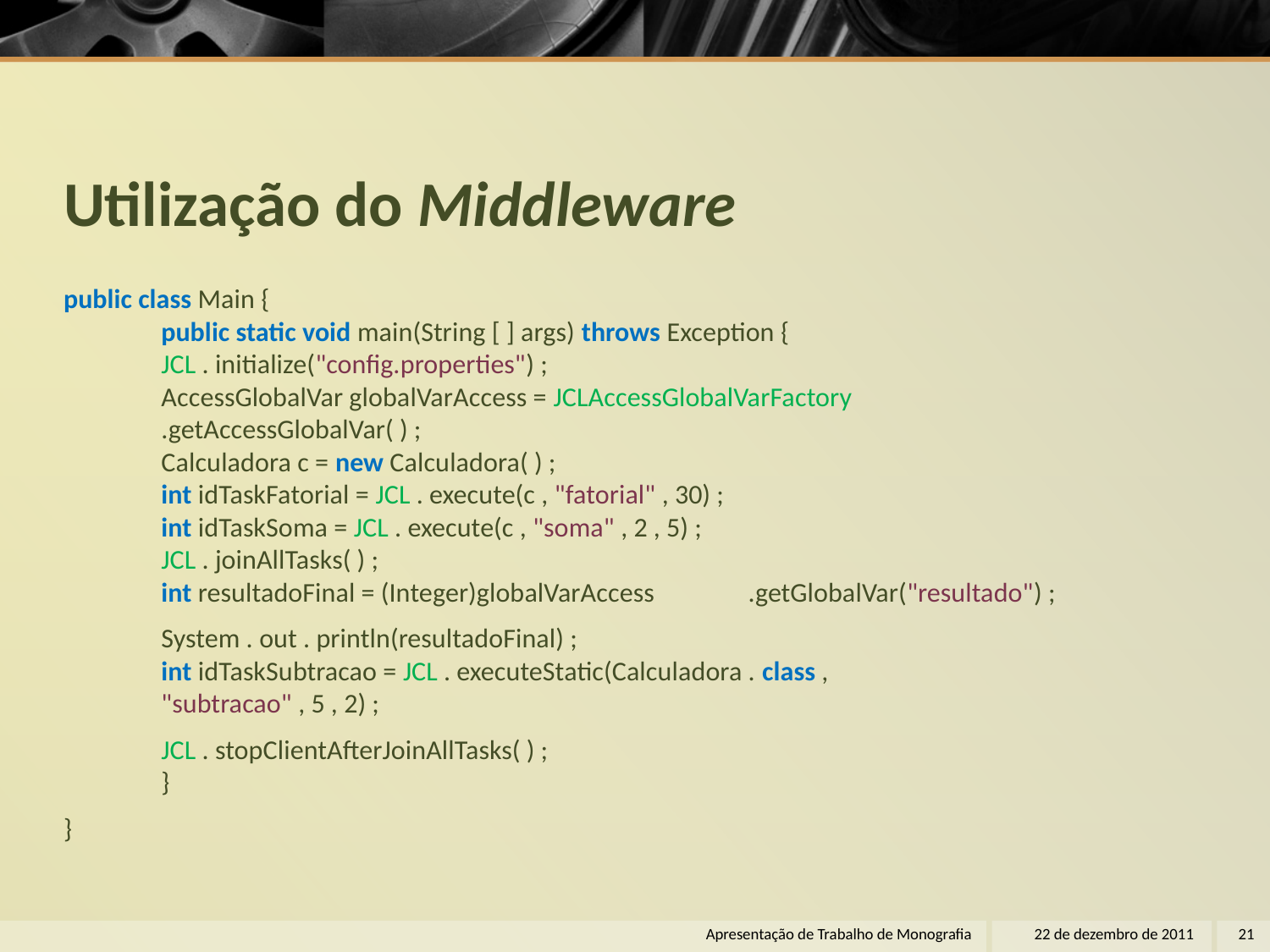

# Utilização do Middleware
public class Main {
 	public static void main(String [ ] args) throws Exception {
		JCL . initialize("config.properties") ;
		AccessGlobalVar globalVarAccess = JCLAccessGlobalVarFactory
			.getAccessGlobalVar( ) ;
		Calculadora c = new Calculadora( ) ;
		int idTaskFatorial = JCL . execute(c , "fatorial" , 30) ;
		int idTaskSoma = JCL . execute(c , "soma" , 2 , 5) ;
		JCL . joinAllTasks( ) ;
		int resultadoFinal = (Integer)globalVarAccess 					.getGlobalVar("resultado") ;
		System . out . println(resultadoFinal) ;
		int idTaskSubtracao = JCL . executeStatic(Calculadora . class ,
			"subtracao" , 5 , 2) ;
		JCL . stopClientAfterJoinAllTasks( ) ;
	}
}
Apresentação de Trabalho de Monografia
22 de dezembro de 2011
21